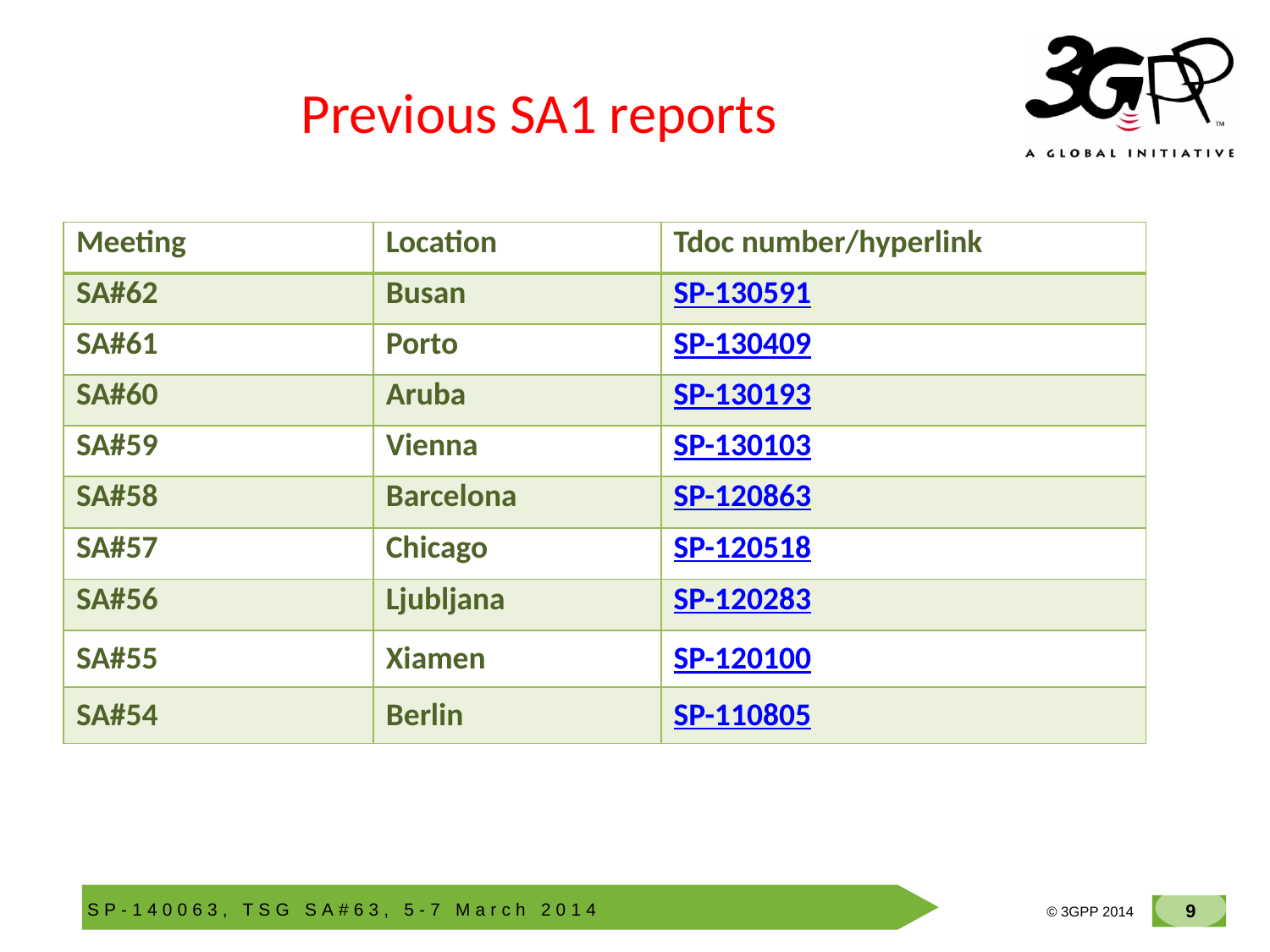

# Previous SA1 reports
| Meeting | Location | Tdoc number/hyperlink |
| --- | --- | --- |
| SA#62 | Busan | SP-130591 |
| SA#61 | Porto | SP-130409 |
| SA#60 | Aruba | SP-130193 |
| SA#59 | Vienna | SP-130103 |
| SA#58 | Barcelona | SP-120863 |
| SA#57 | Chicago | SP-120518 |
| SA#56 | Ljubljana | SP-120283 |
| SA#55 | Xiamen | SP-120100 |
| SA#54 | Berlin | SP-110805 |